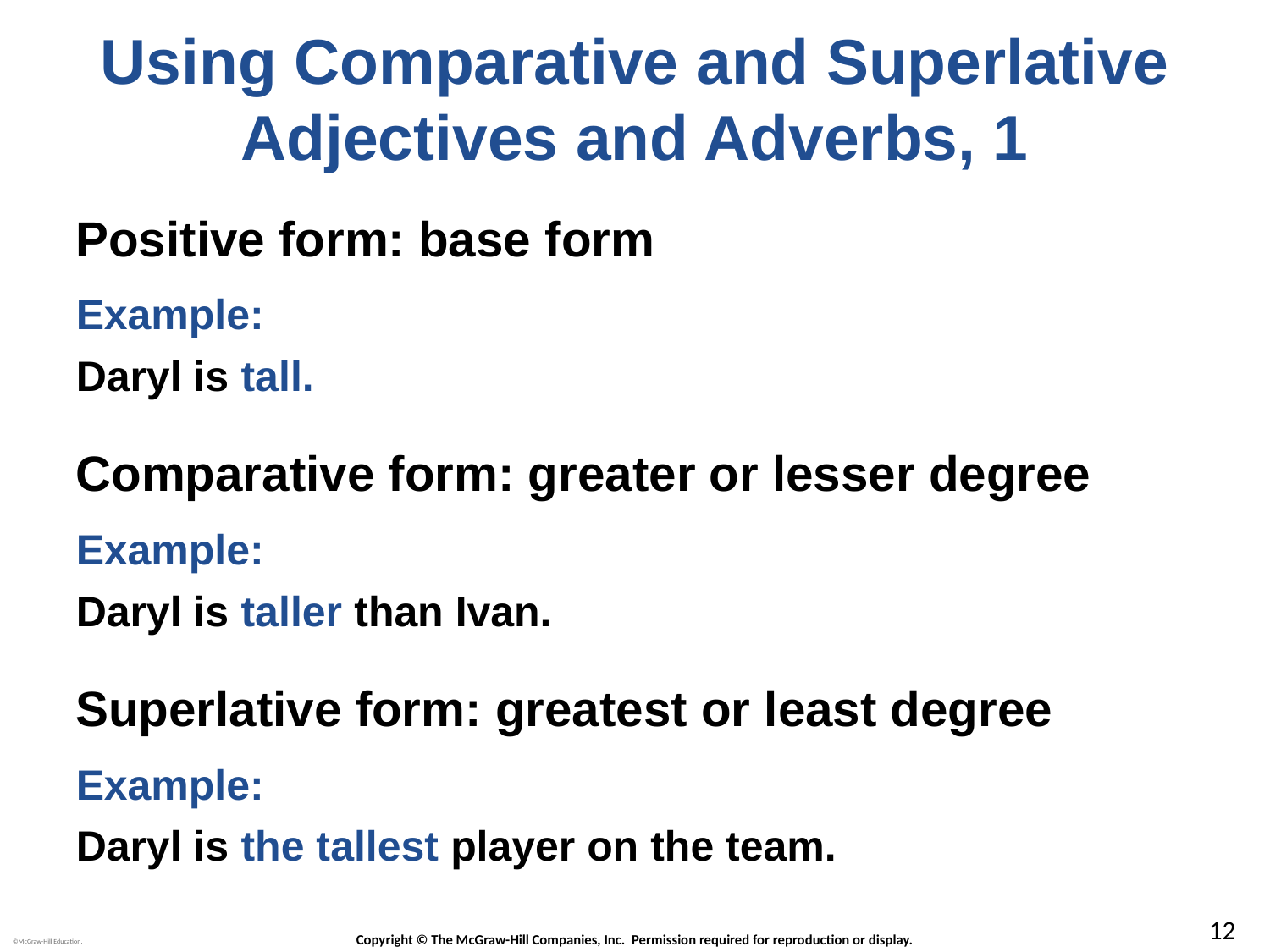

# Using Comparative and Superlative Adjectives and Adverbs, 1
Positive form: base form
Example:
Daryl is tall.
Comparative form: greater or lesser degree
Example:
Daryl is taller than Ivan.
Superlative form: greatest or least degree
Example:
Daryl is the tallest player on the team.